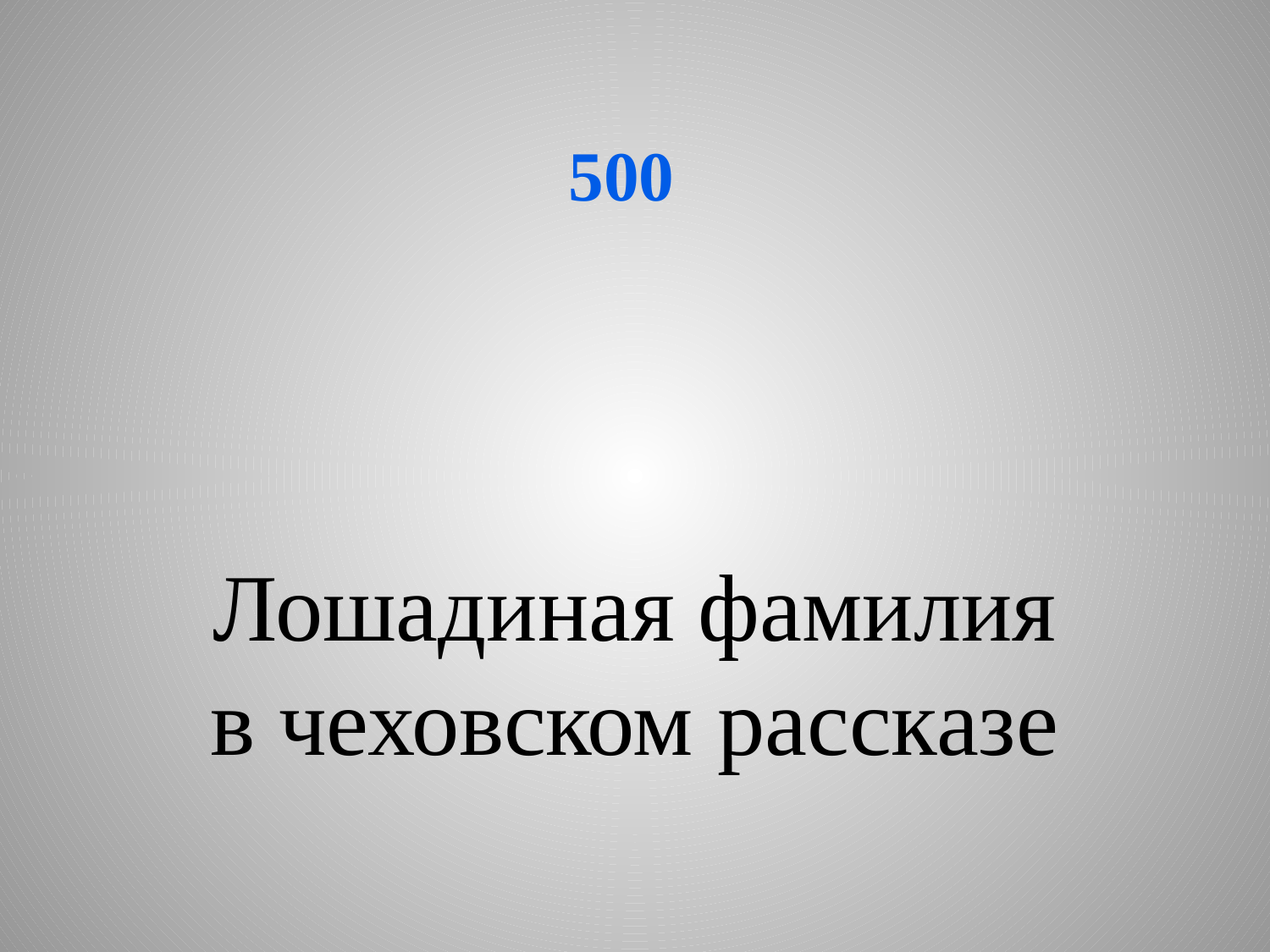

# 500

Лошадиная фамилия в чеховском рассказе